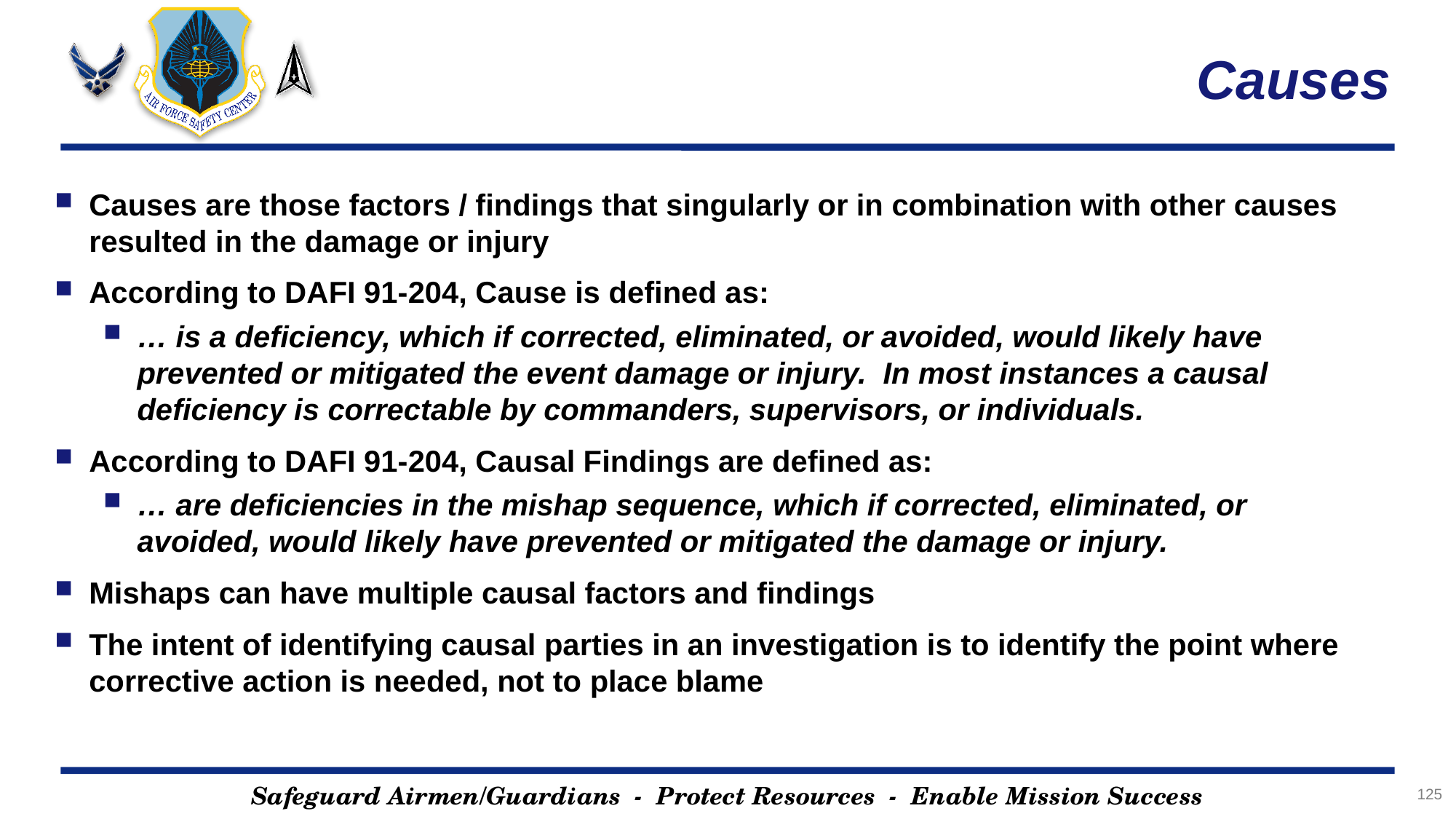

# Causes
Causes are those factors / findings that singularly or in combination with other causes resulted in the damage or injury
According to DAFI 91-204, Cause is defined as:
… is a deficiency, which if corrected, eliminated, or avoided, would likely have prevented or mitigated the event damage or injury.  In most instances a causal deficiency is correctable by commanders, supervisors, or individuals.
According to DAFI 91-204, Causal Findings are defined as:
… are deficiencies in the mishap sequence, which if corrected, eliminated, or avoided, would likely have prevented or mitigated the damage or injury.
Mishaps can have multiple causal factors and findings
The intent of identifying causal parties in an investigation is to identify the point where corrective action is needed, not to place blame
125